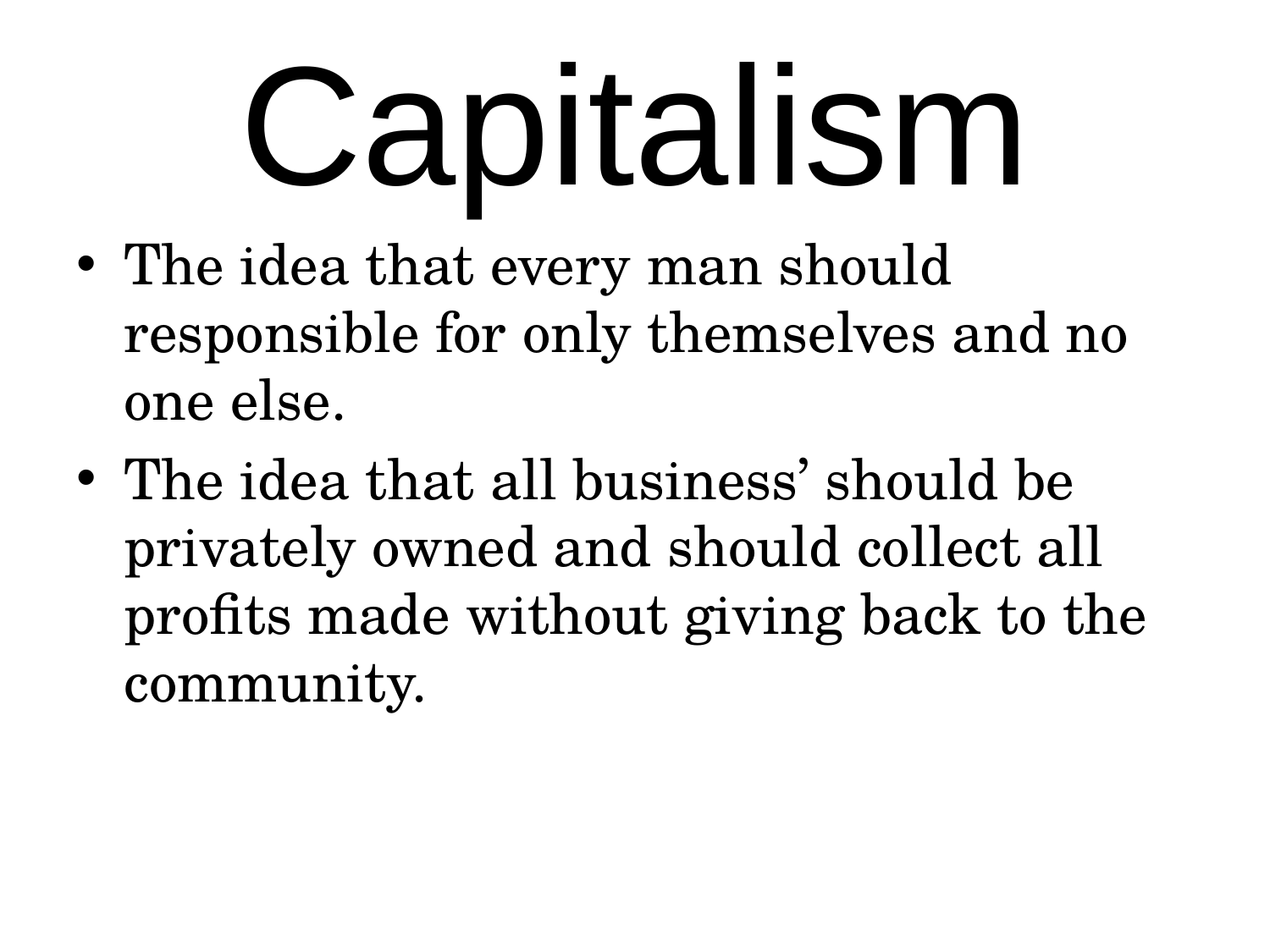

# Capitalism
The idea that every man should responsible for only themselves and no one else.
The idea that all business’ should be privately owned and should collect all profits made without giving back to the community.